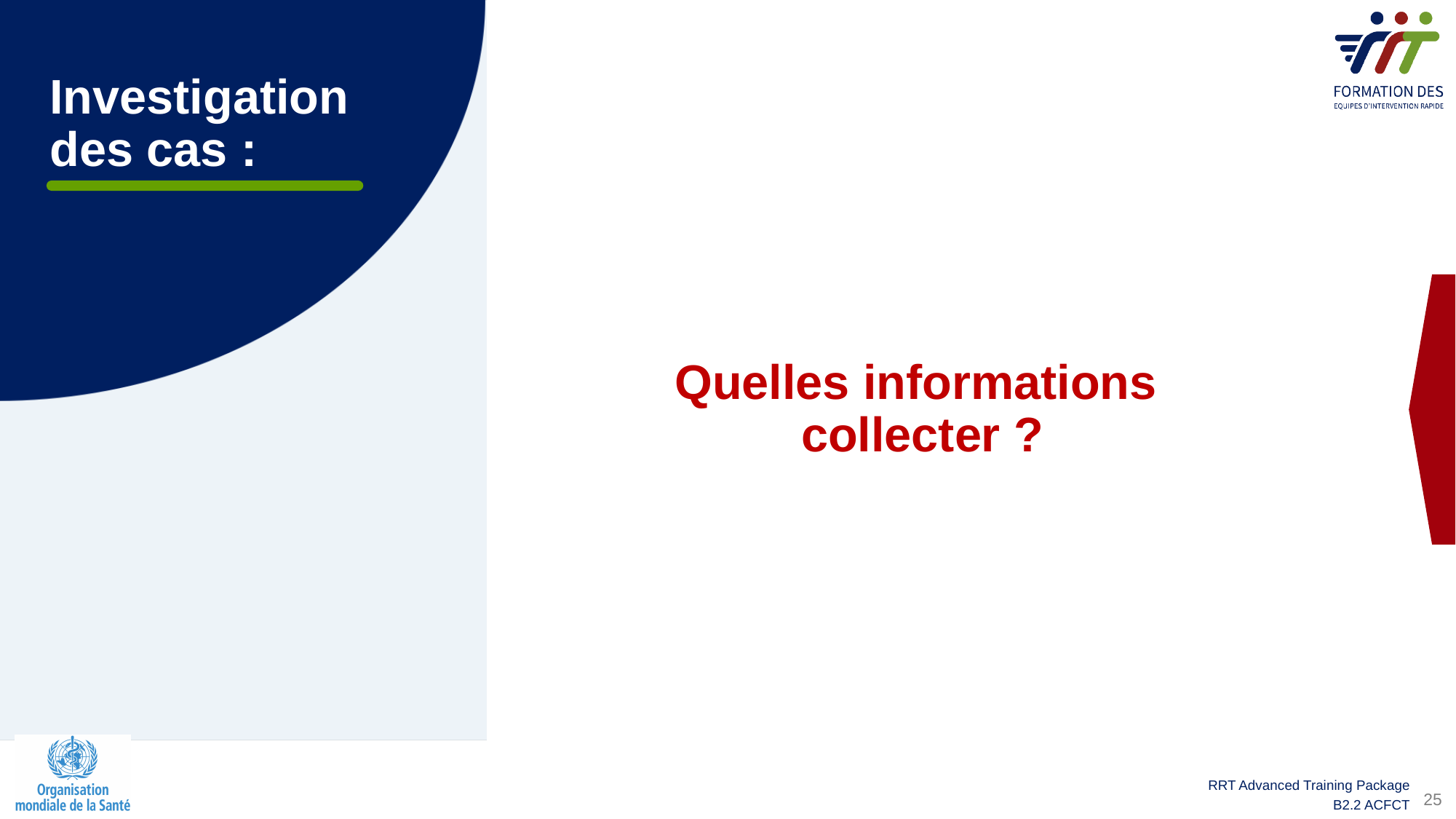

# Investigation des cas :
Quelles informations  collecter ?